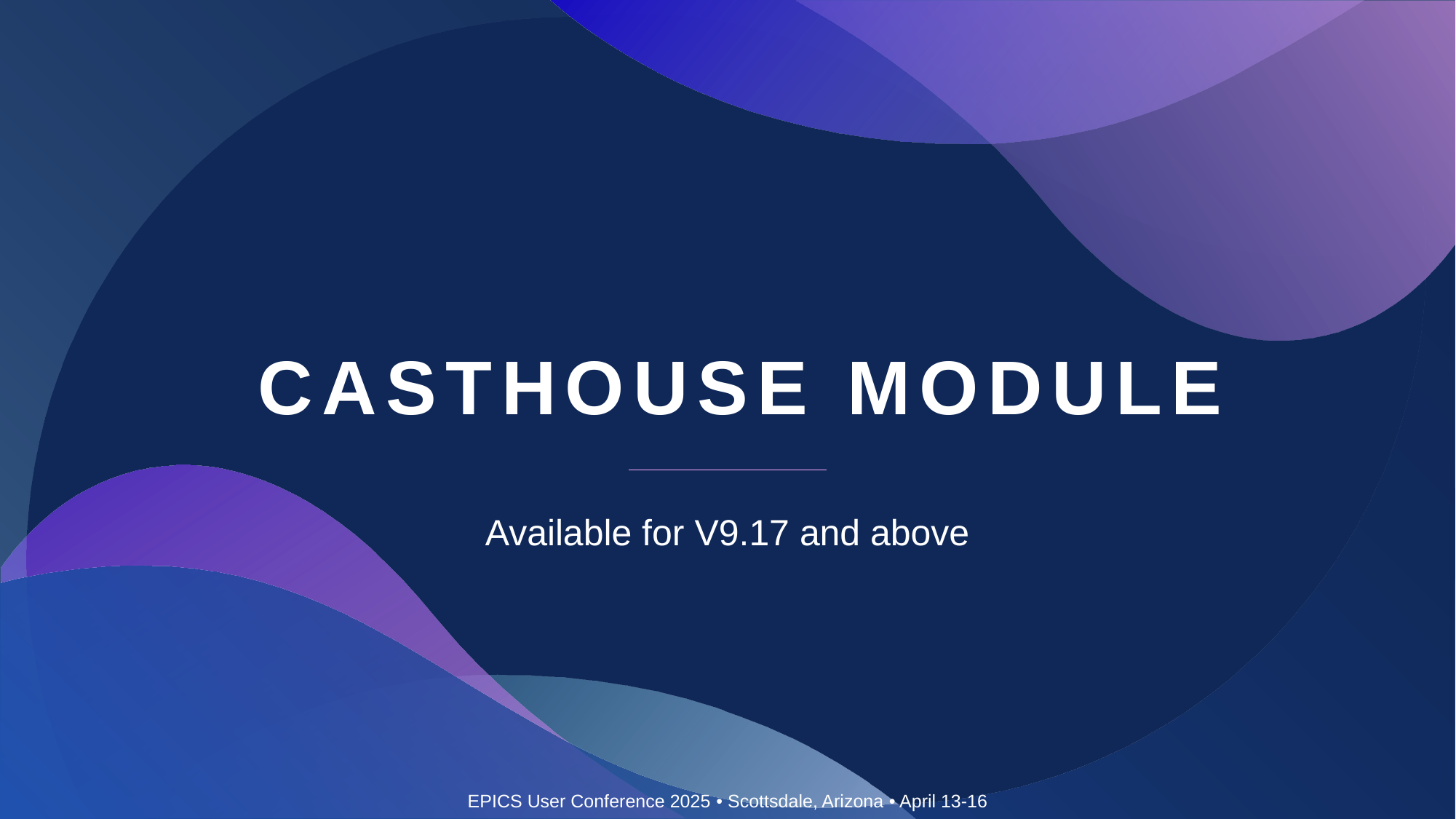

# Casthouse Module
Available for V9.17 and above